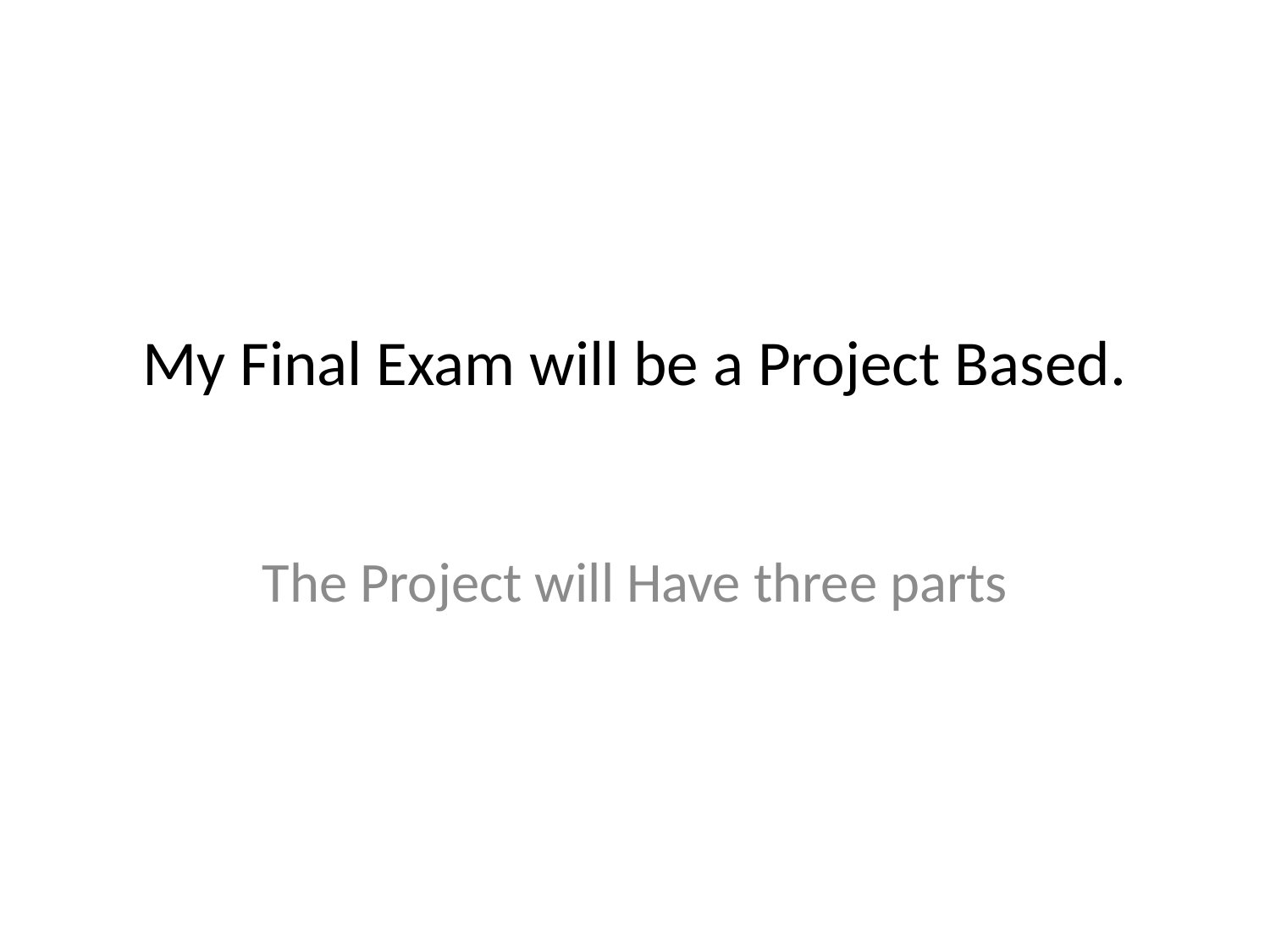

# My Final Exam will be a Project Based.
The Project will Have three parts